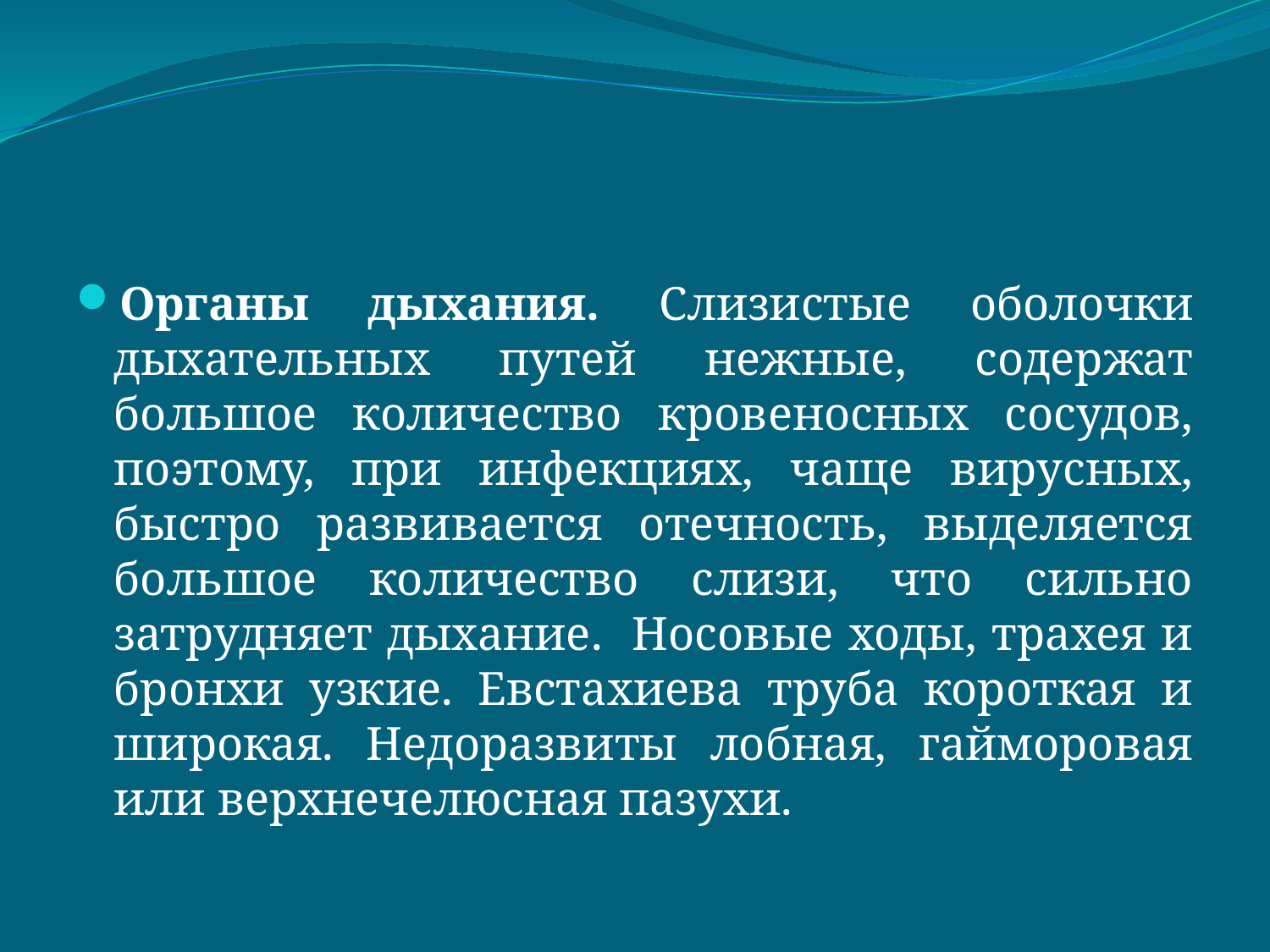

#
Органы дыхания. Слизистые оболочки дыхательных путей нежные, содержат большое количество кровеносных сосудов, поэтому, при инфекциях, чаще вирусных, быстро развивается отечность, выделяется большое количество слизи, что сильно затрудняет дыхание.  Носовые ходы, трахея и бронхи узкие. Евстахиева труба короткая и широкая. Недоразвиты лобная, гайморовая или верхнечелюсная пазухи.